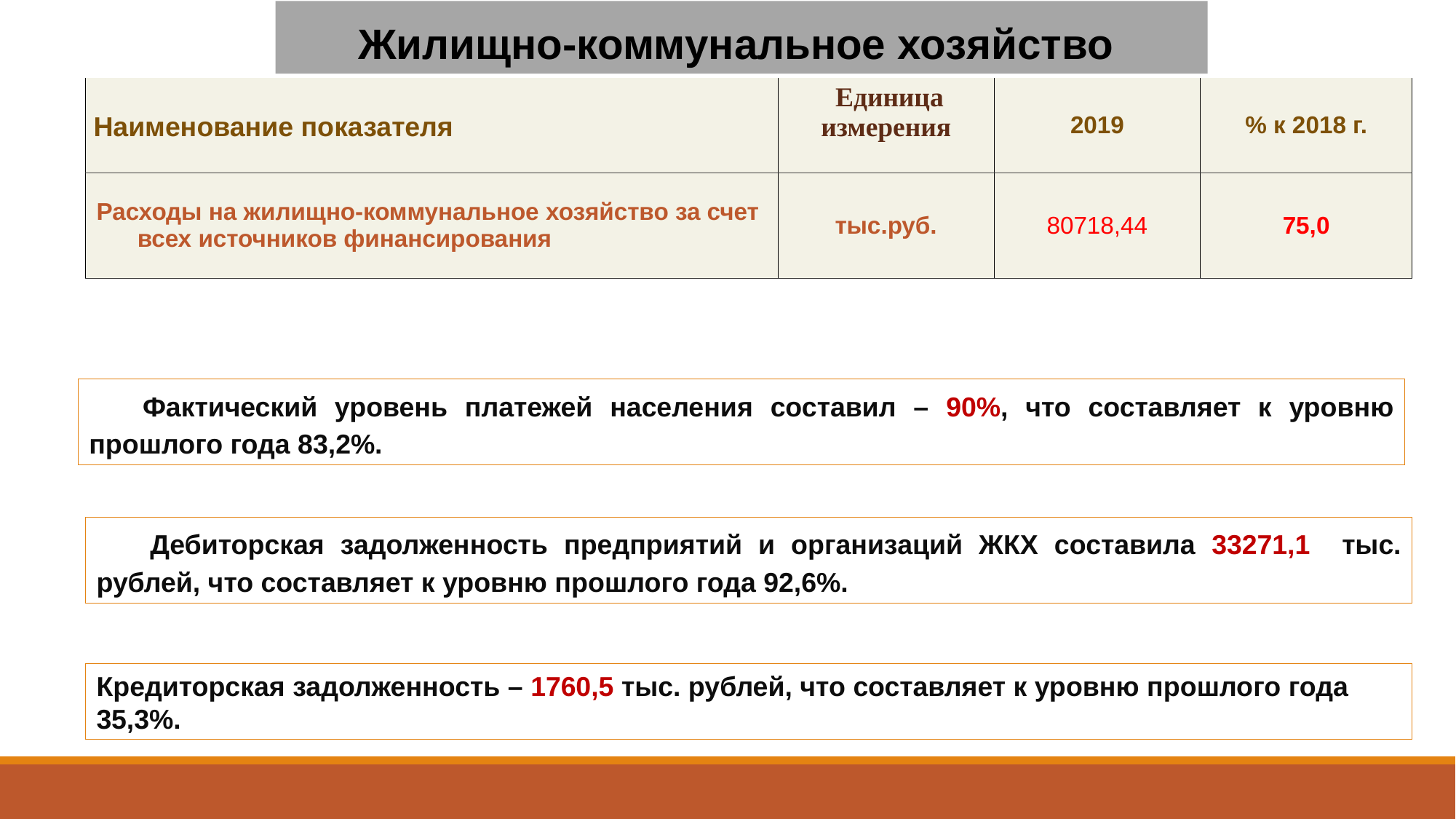

Жилищно-коммунальное хозяйство
| Наименование показателя | Единица измерения | 2019 | % к 2018 г. |
| --- | --- | --- | --- |
| Расходы на жилищно-коммунальное хозяйство за счет всех источников финансирования | тыс.руб. | 80718,44 | 75,0 |
Фактический уровень платежей населения составил – 90%, что составляет к уровню прошлого года 83,2%.
Дебиторская задолженность предприятий и организаций ЖКХ составила 33271,1  тыс. рублей, что составляет к уровню прошлого года 92,6%.
Кредиторская задолженность – 1760,5 тыс. рублей, что составляет к уровню прошлого года 35,3%.